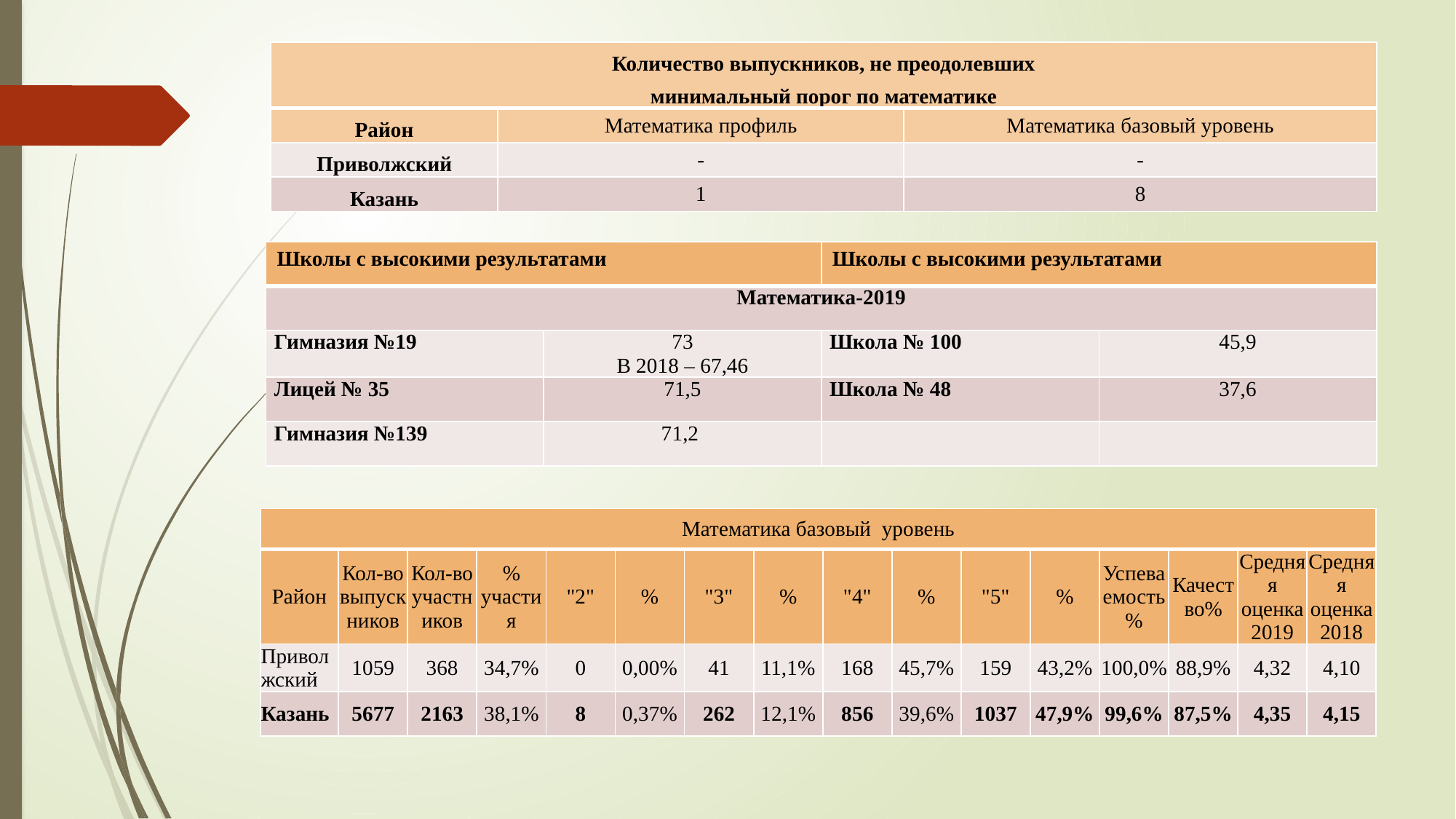

| Количество выпускников, не преодолевших минимальный порог по математике |  |  |
| --- | --- | --- |
| Район | Математика профиль | Математика базовый уровень |
| Приволжский | - | - |
| Казань | 1 | 8 |
| Школы с высокими результатами |  | Школы с высокими результатами |  |
| --- | --- | --- | --- |
| Математика-2019 |  |  |  |
| Гимназия №19 | 73 В 2018 – 67,46 | Школа № 100 | 45,9 |
| Лицей № 35 | 71,5 | Школа № 48 | 37,6 |
| Гимназия №139 | 71,2 |  |  |
| Математика базовый уровень |  |  |  |  |  |  |  |  |  |  |  |  |  |  |  |
| --- | --- | --- | --- | --- | --- | --- | --- | --- | --- | --- | --- | --- | --- | --- | --- |
| Район | Кол-во выпускников | Кол-во участников | % участия | "2" | % | "3" | % | "4" | % | "5" | % | Успеваемость% | Качество% | Средняя оценка 2019 | Средняя оценка 2018 |
| Приволжский | 1059 | 368 | 34,7% | 0 | 0,00% | 41 | 11,1% | 168 | 45,7% | 159 | 43,2% | 100,0% | 88,9% | 4,32 | 4,10 |
| Казань | 5677 | 2163 | 38,1% | 8 | 0,37% | 262 | 12,1% | 856 | 39,6% | 1037 | 47,9% | 99,6% | 87,5% | 4,35 | 4,15 |